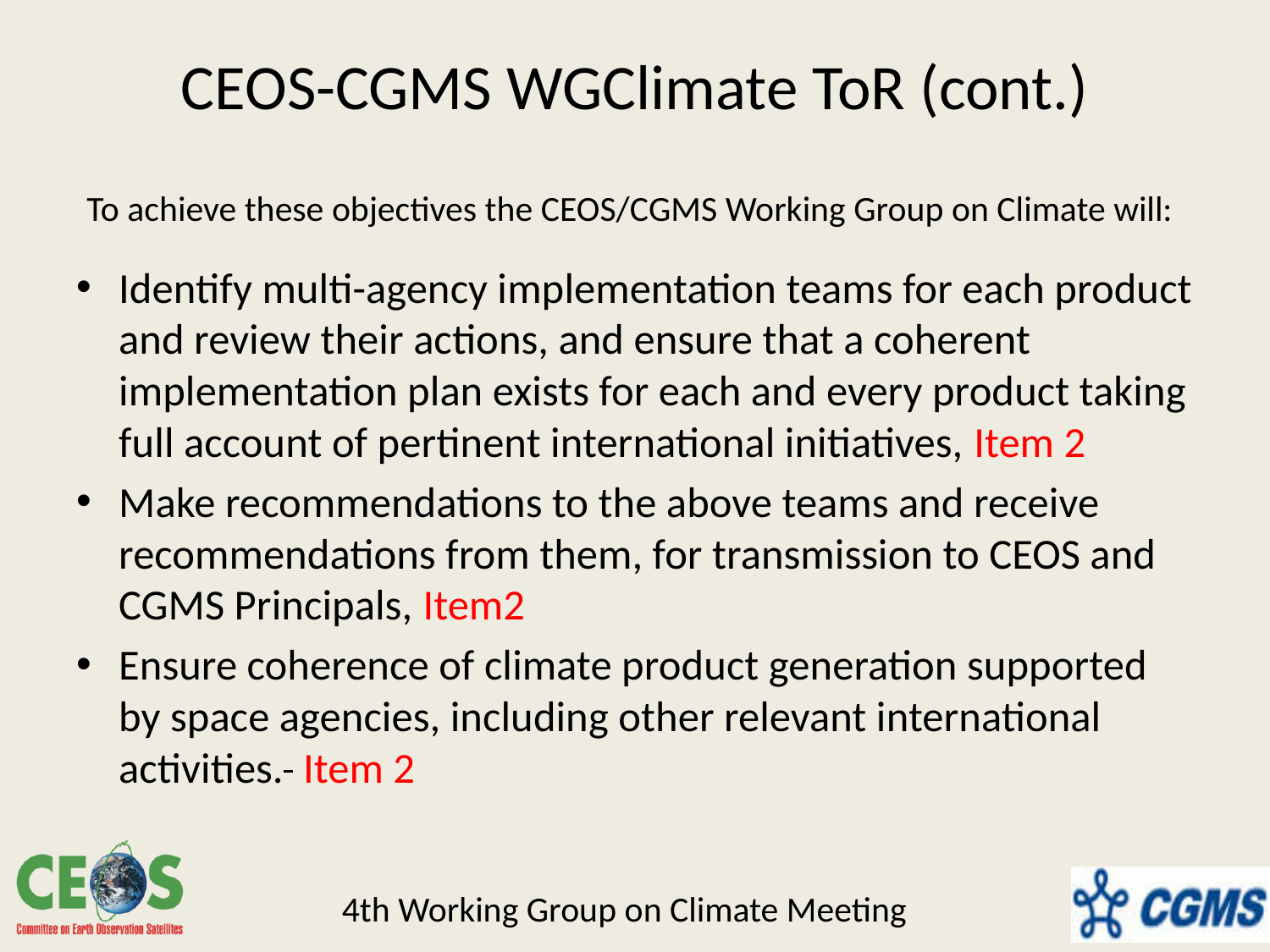

# CEOS-CGMS WGClimate ToR (cont.)
To achieve these objectives the CEOS/CGMS Working Group on Climate will:
Identify multi-agency implementation teams for each product and review their actions, and ensure that a coherent implementation plan exists for each and every product taking full account of pertinent international initiatives, Item 2
Make recommendations to the above teams and receive recommendations from them, for transmission to CEOS and CGMS Principals, Item2
Ensure coherence of climate product generation supported by space agencies, including other relevant international activities.  Item 2

4th Working Group on Climate Meeting